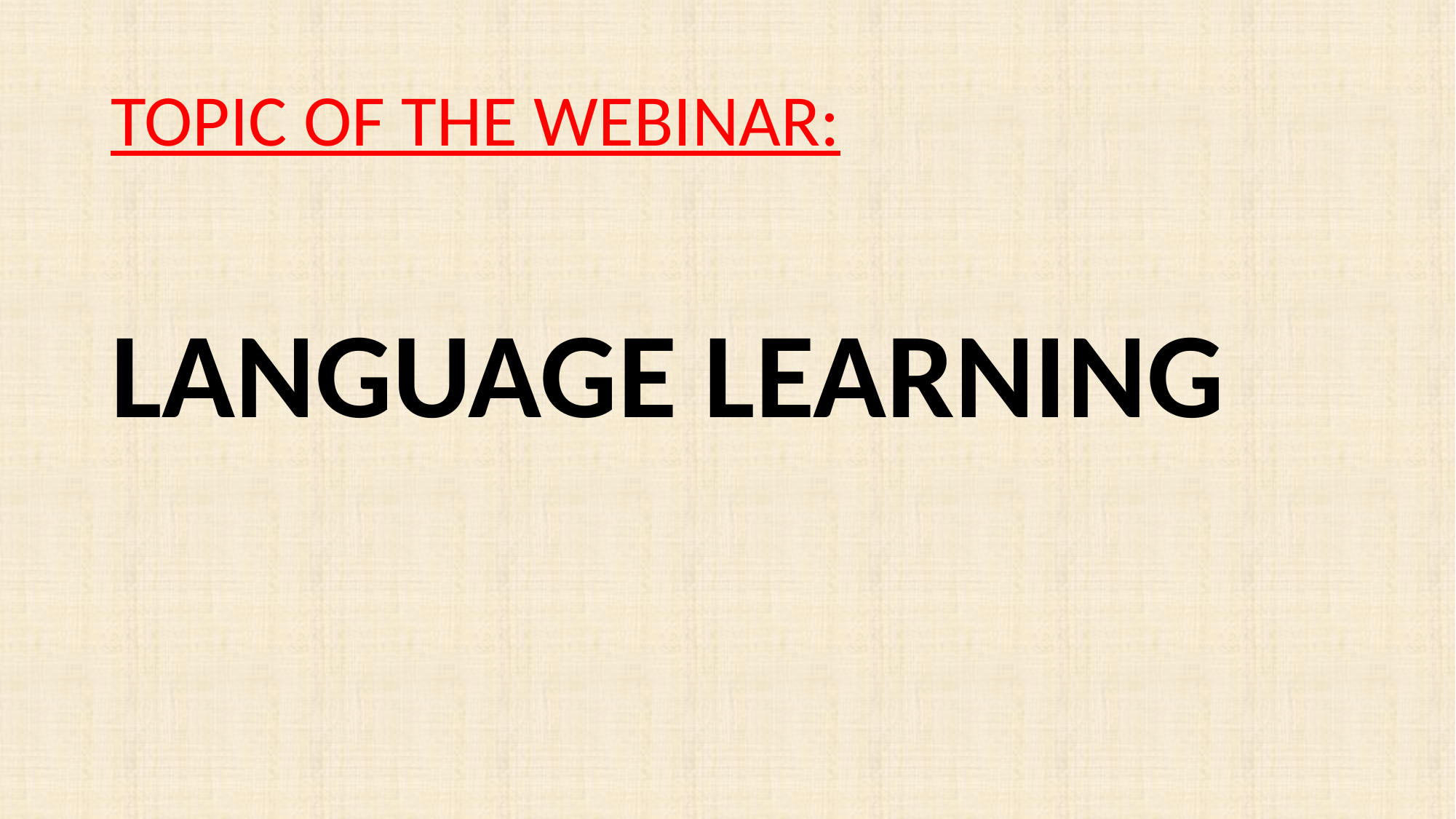

# TOPIC OF THE WEBINAR:
LANGUAGE LEARNING